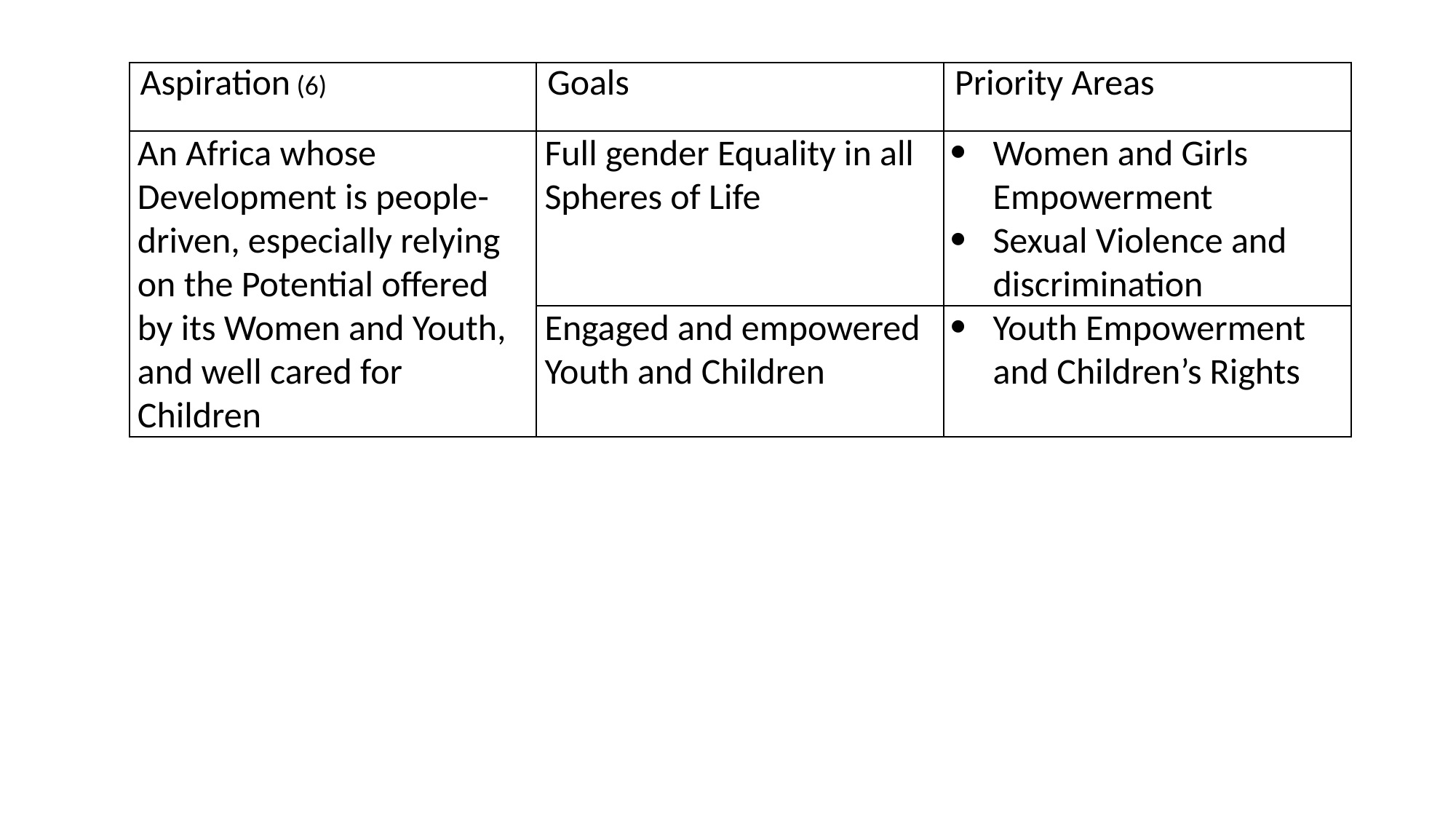

| Aspiration (6) | Goals | Priority Areas |
| --- | --- | --- |
| An Africa whose Development is people-driven, especially relying on the Potential offered by its Women and Youth, and well cared for Children | Full gender Equality in all Spheres of Life | Women and Girls Empowerment Sexual Violence and discrimination |
|  | Engaged and empowered Youth and Children | Youth Empowerment and Children’s Rights |